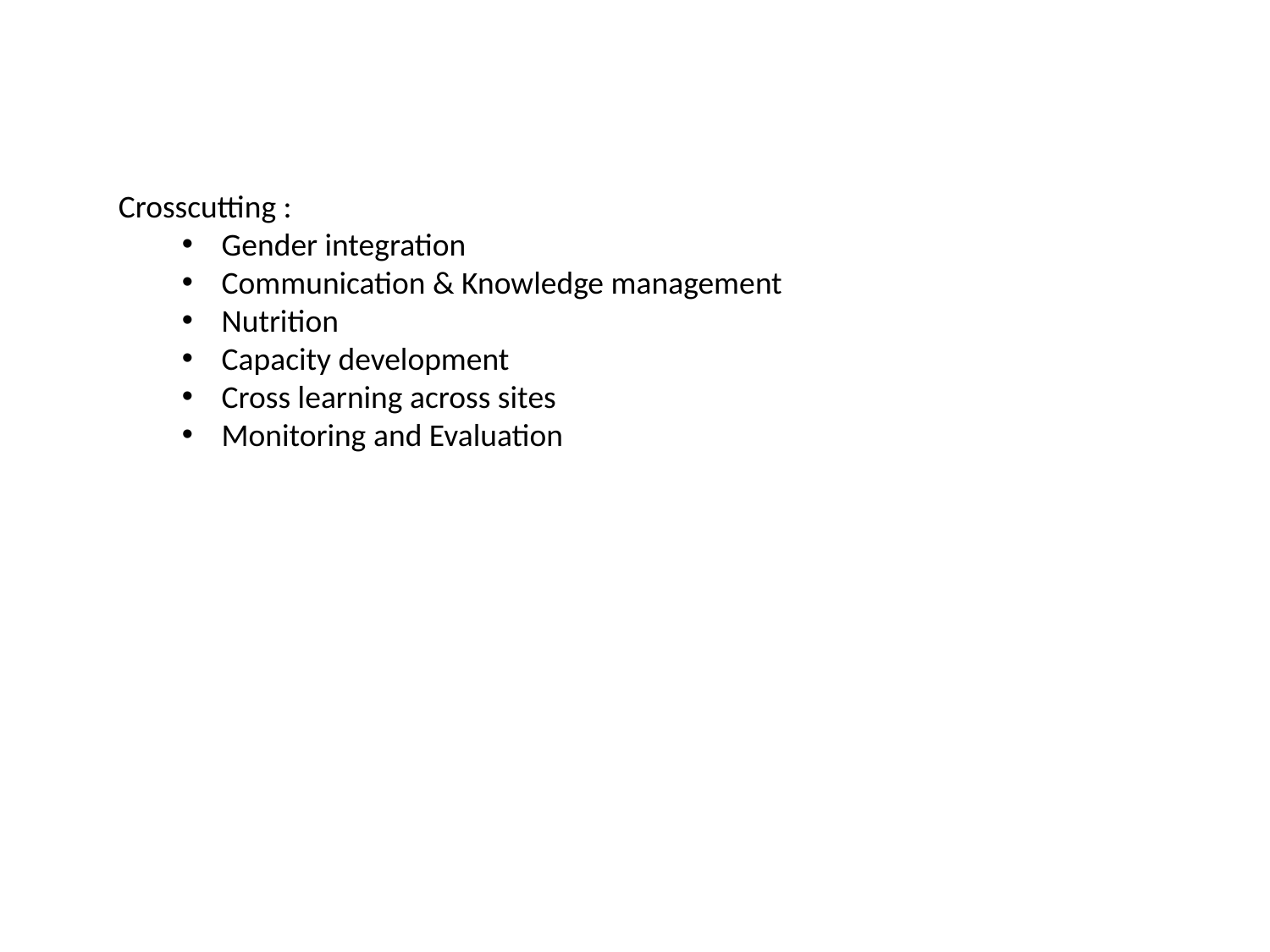

Crosscutting :
Gender integration
Communication & Knowledge management
Nutrition
Capacity development
Cross learning across sites
Monitoring and Evaluation